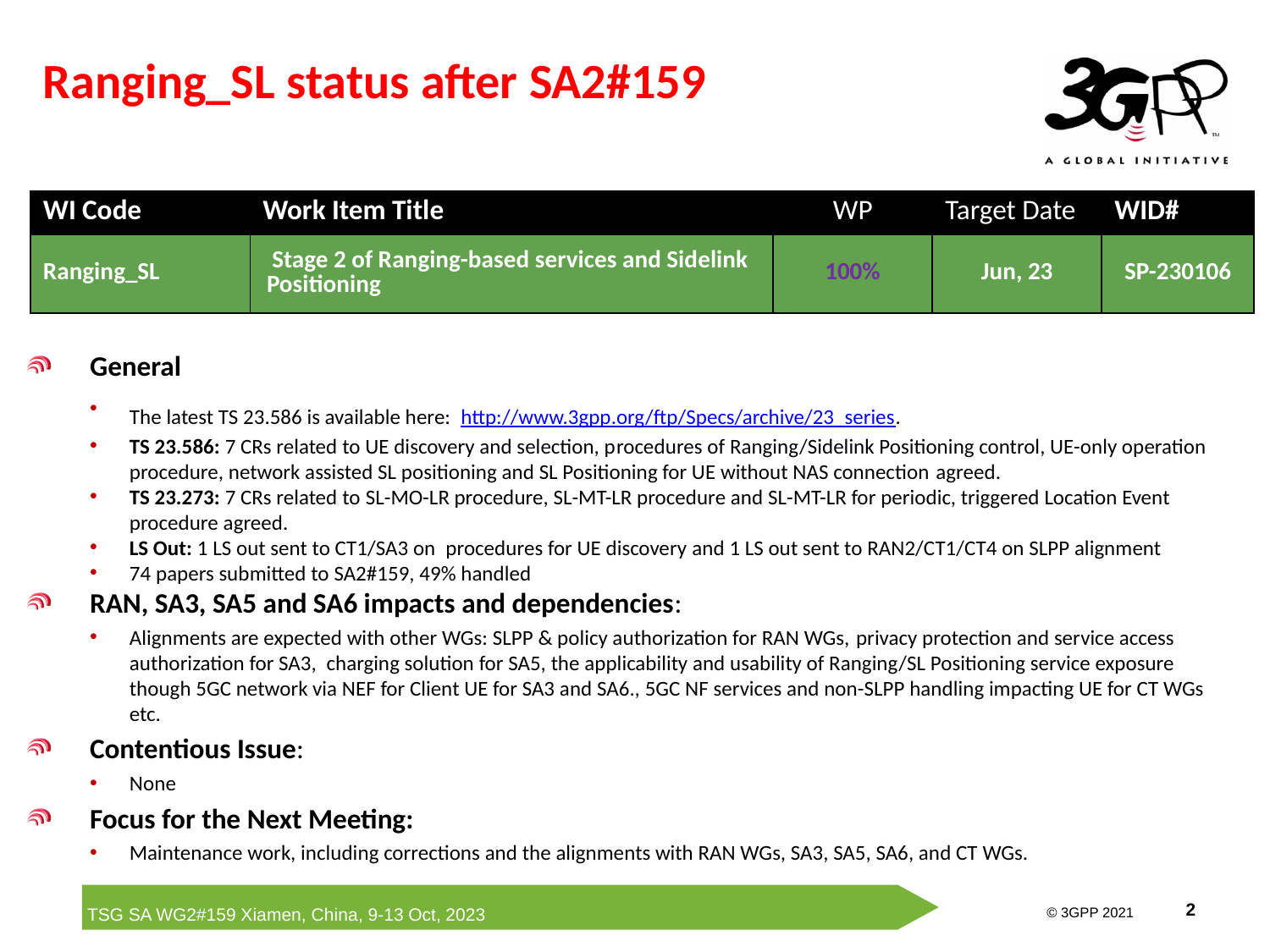

# Ranging_SL status after SA2#159
| WI Code | Work Item Title | WP | Target Date | WID# |
| --- | --- | --- | --- | --- |
| Ranging\_SL | Stage 2 of Ranging-based services and Sidelink Positioning | 100% | Jun, 23 | SP-230106 |
General
The latest TS 23.586 is available here: http://www.3gpp.org/ftp/Specs/archive/23_series.
TS 23.586: 7 CRs related to UE discovery and selection, procedures of Ranging/Sidelink Positioning control, UE-only operation procedure, network assisted SL positioning and SL Positioning for UE without NAS connection agreed.
TS 23.273: 7 CRs related to SL-MO-LR procedure, SL-MT-LR procedure and SL-MT-LR for periodic, triggered Location Event procedure agreed.
LS Out: 1 LS out sent to CT1/SA3 on  procedures for UE discovery and 1 LS out sent to RAN2/CT1/CT4 on SLPP alignment
74 papers submitted to SA2#159, 49% handled
RAN, SA3, SA5 and SA6 impacts and dependencies:
Alignments are expected with other WGs: SLPP & policy authorization for RAN WGs, privacy protection and service access authorization for SA3,  charging solution for SA5, the applicability and usability of Ranging/SL Positioning service exposure though 5GC network via NEF for Client UE for SA3 and SA6., 5GC NF services and non-SLPP handling impacting UE for CT WGs etc.
Contentious Issue:
None
Focus for the Next Meeting:
Maintenance work, including corrections and the alignments with RAN WGs, SA3, SA5, SA6, and CT WGs.